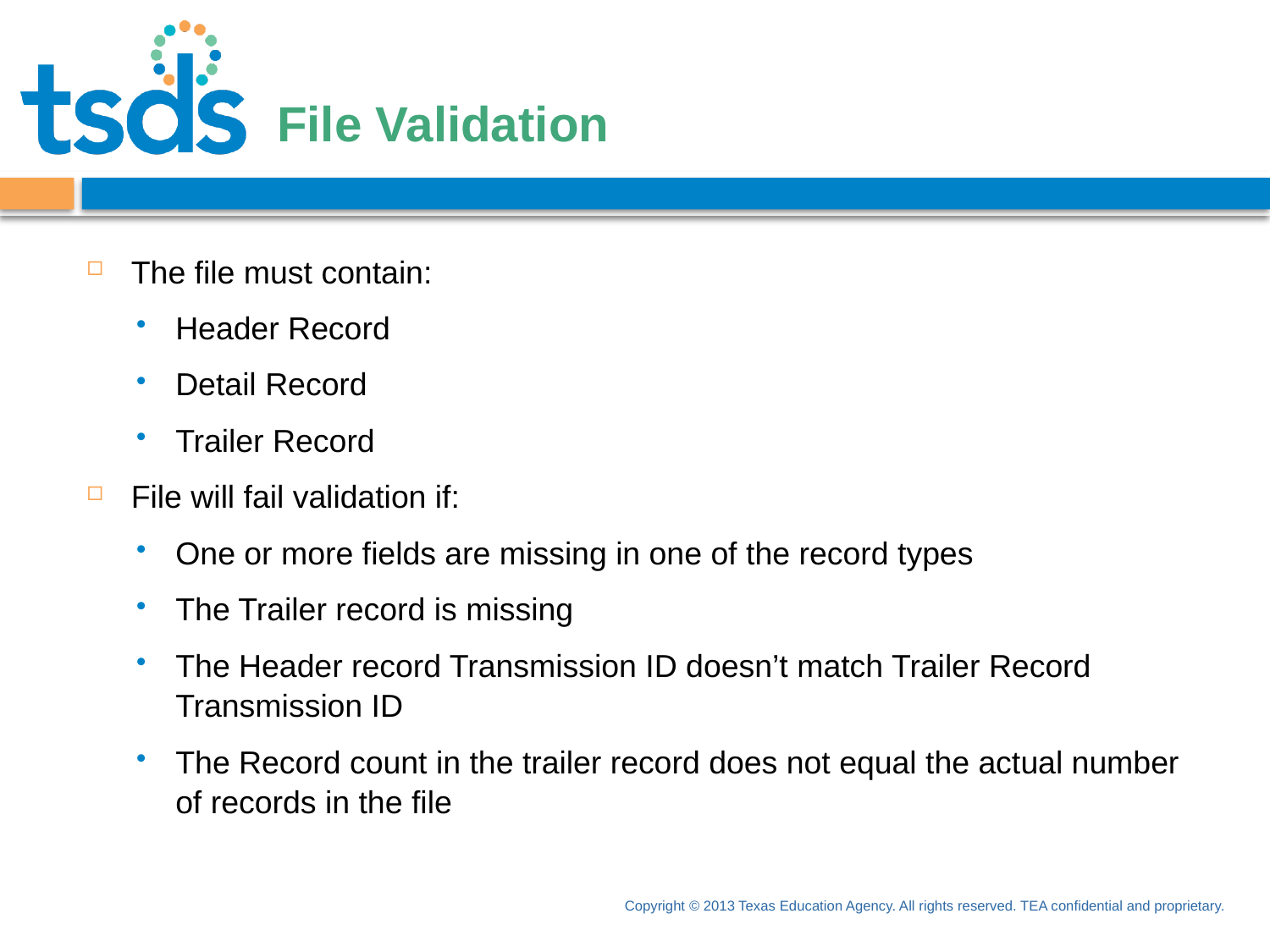

# File Validation
The file must contain:
Header Record
Detail Record
Trailer Record
File will fail validation if:
One or more fields are missing in one of the record types
The Trailer record is missing
The Header record Transmission ID doesn’t match Trailer Record Transmission ID
The Record count in the trailer record does not equal the actual number of records in the file